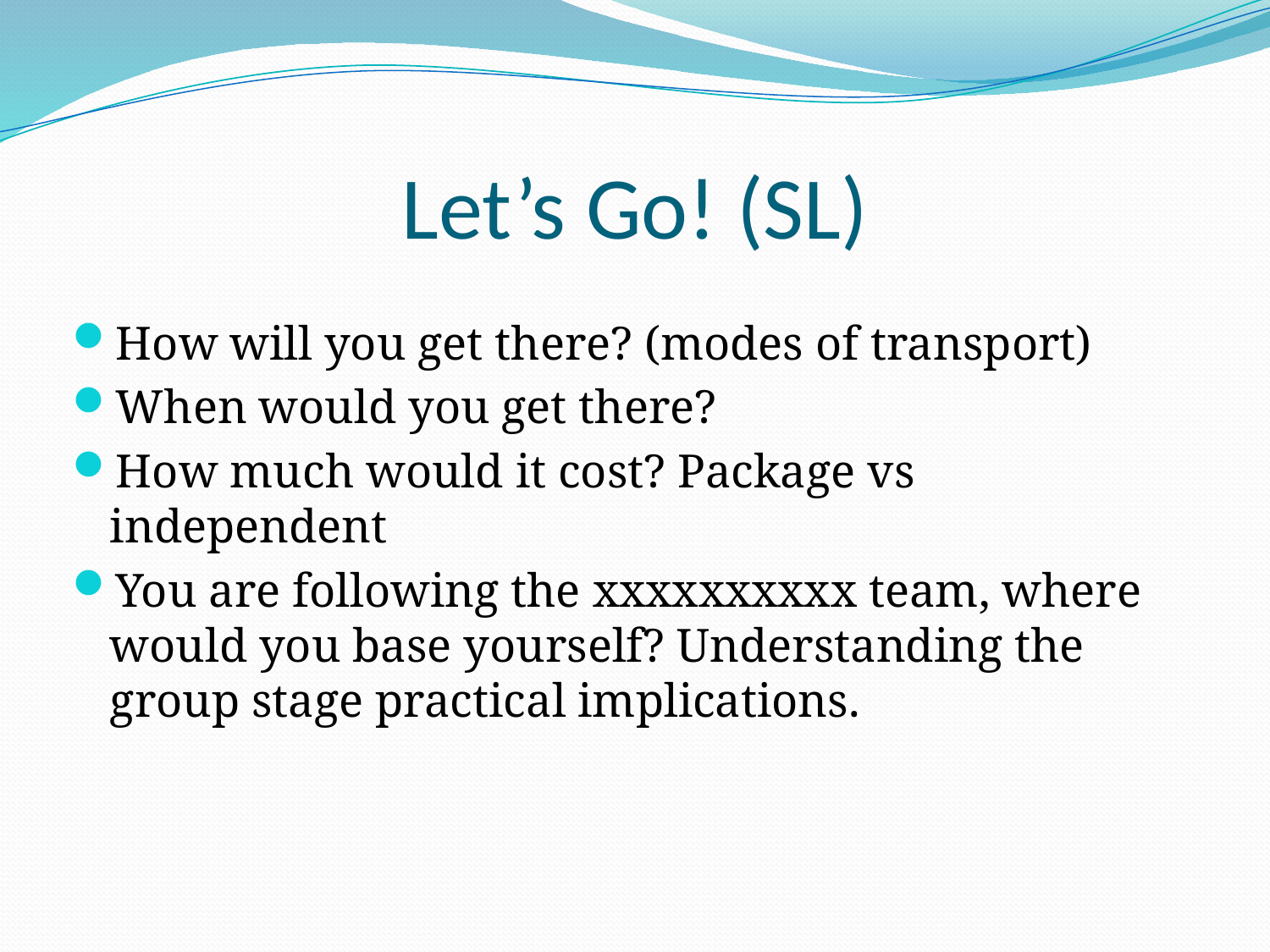

# Let’s Go! (SL)
How will you get there? (modes of transport)
When would you get there?
How much would it cost? Package vs independent
You are following the xxxxxxxxxx team, where would you base yourself? Understanding the group stage practical implications.